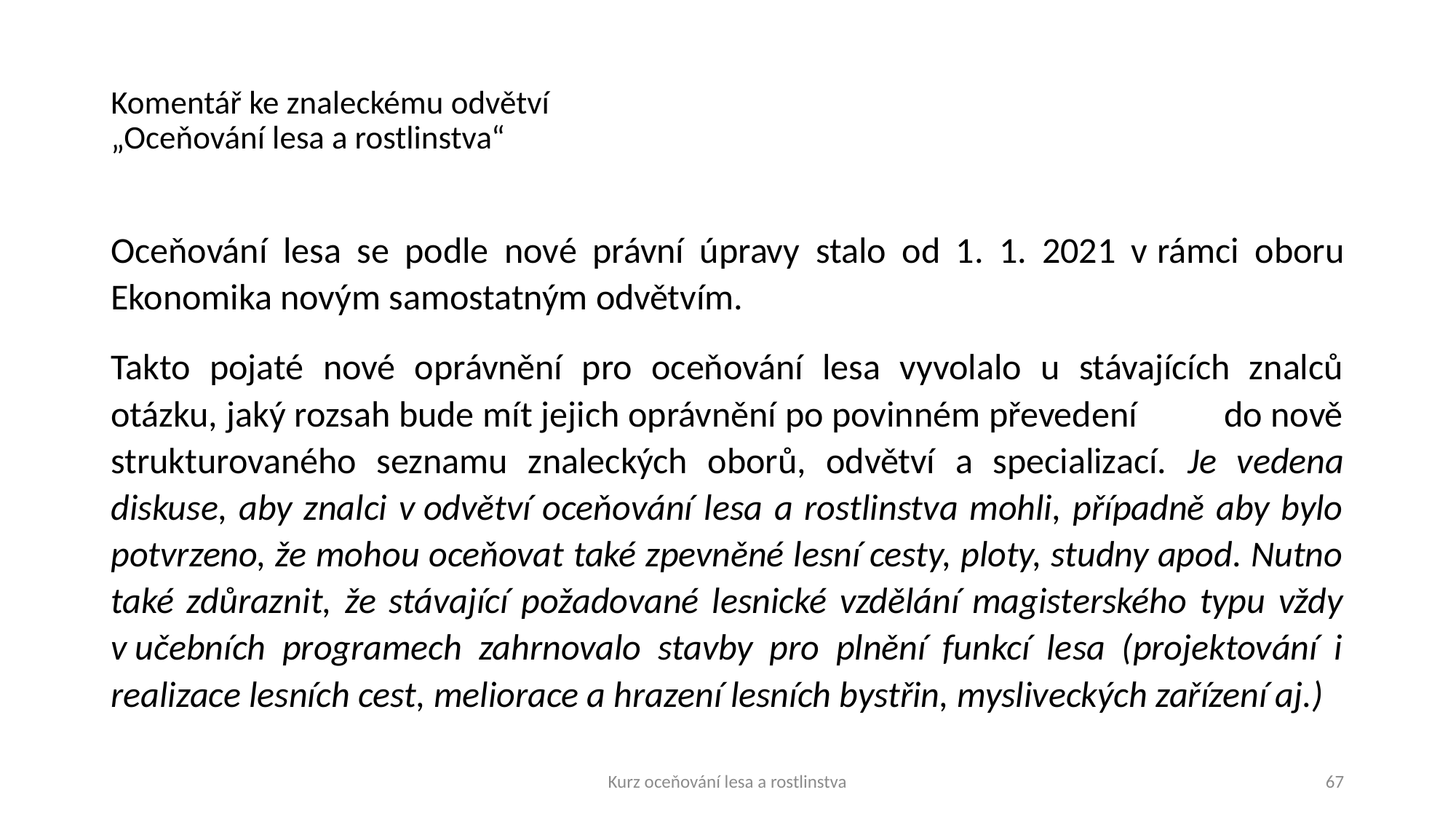

# Komentář ke znaleckému odvětví „Oceňování lesa a rostlinstva“
Oceňování lesa se podle nové právní úpravy stalo od 1. 1. 2021 v rámci oboru Ekonomika novým samostatným odvětvím.
Takto pojaté nové oprávnění pro oceňování lesa vyvolalo u stávajících znalců otázku, jaký rozsah bude mít jejich oprávnění po povinném převedení          do nově strukturovaného seznamu znaleckých oborů, odvětví a specializací. Je vedena diskuse, aby znalci v odvětví oceňování lesa a rostlinstva mohli, případně aby bylo potvrzeno, že mohou oceňovat také zpevněné lesní cesty, ploty, studny apod. Nutno také zdůraznit, že stávající požadované lesnické vzdělání magisterského typu vždy v učebních programech zahrnovalo stavby pro plnění funkcí lesa (projektování i realizace lesních cest, meliorace a hrazení lesních bystřin, mysliveckých zařízení aj.)

Kurz oceňování lesa a rostlinstva
67